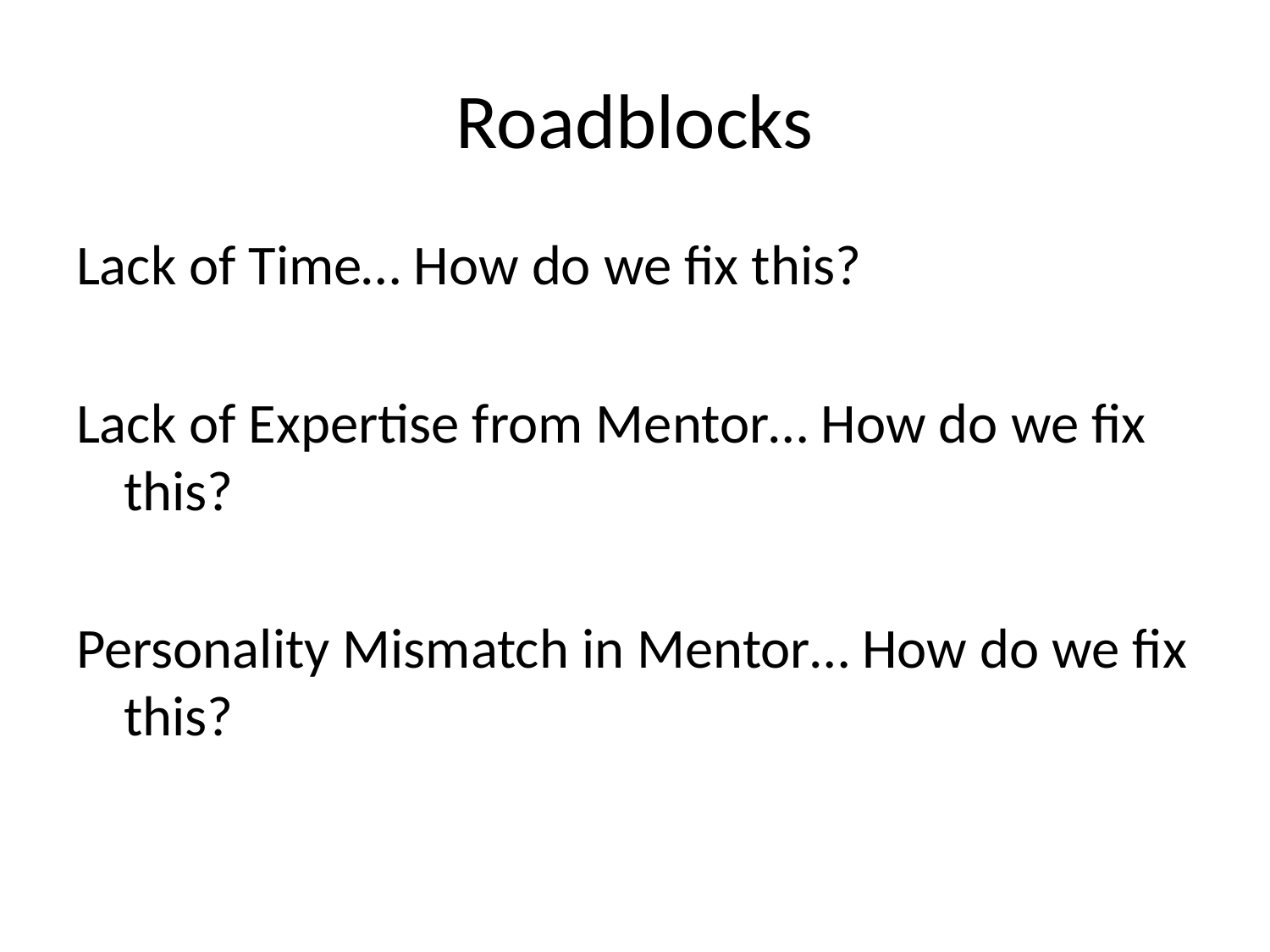

# Roadblocks
Lack of Time… How do we fix this?

Lack of Expertise from Mentor… How do we fix this?

Personality Mismatch in Mentor… How do we fix this?